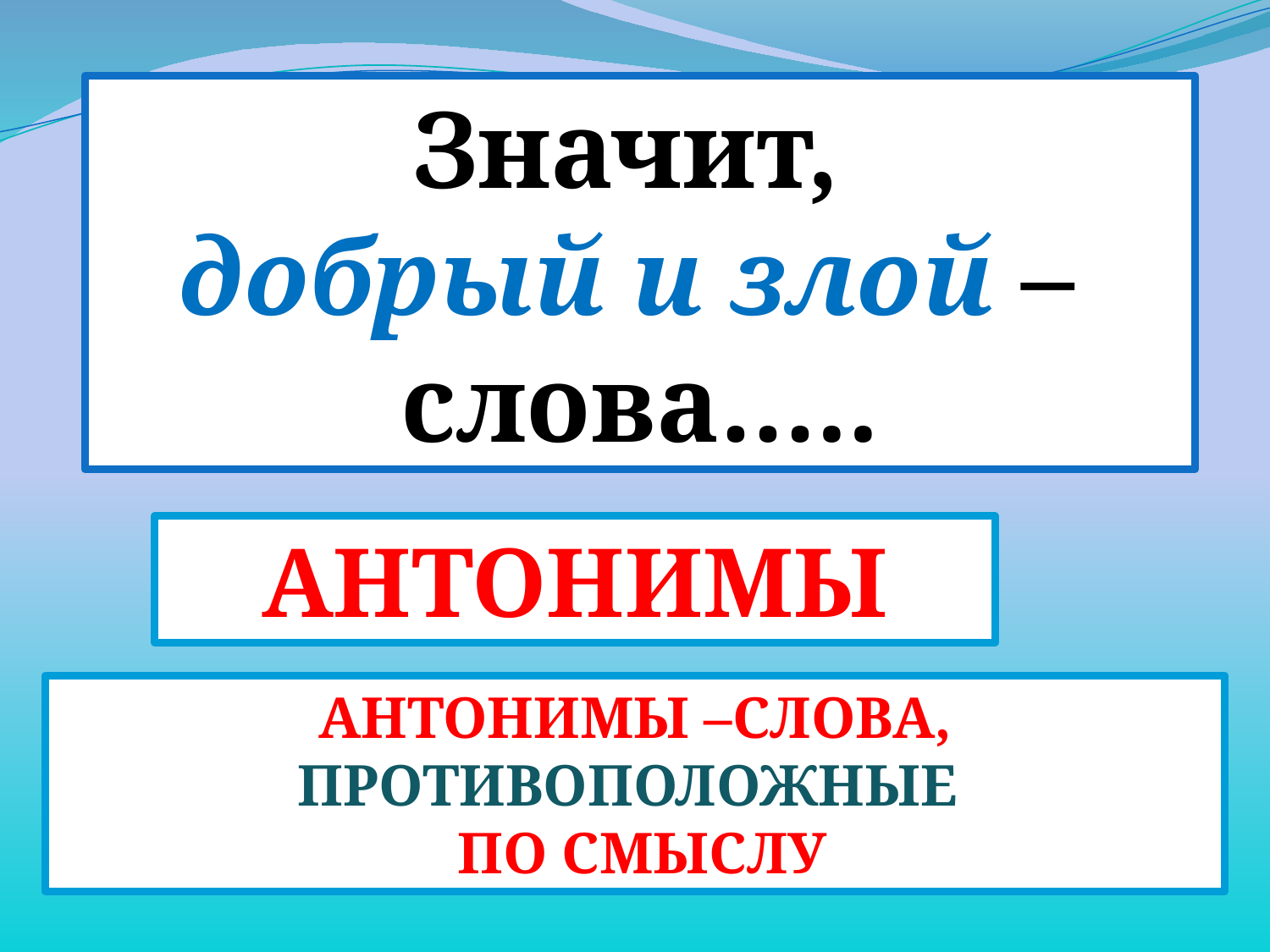

Значит,
добрый и злой –
слова…..
антонимы
Антонимы –слова, противоположные
 по смыслу